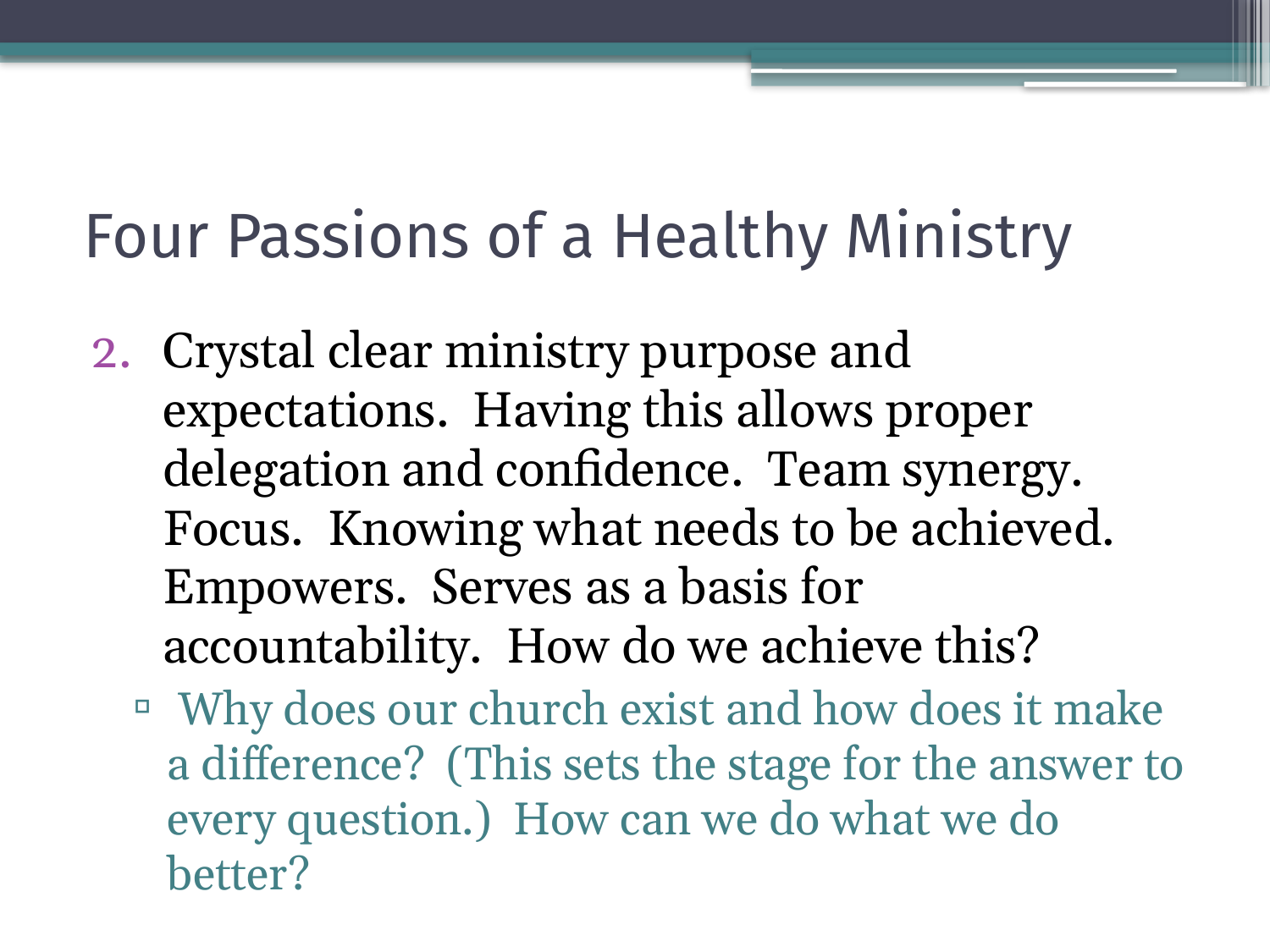

# Four Passions of a Healthy Ministry
Crystal clear ministry purpose and expectations.  Having this allows proper delegation and confidence.  Team synergy.  Focus.  Knowing what needs to be achieved.  Empowers.  Serves as a basis for accountability.  How do we achieve this?
 Why does our church exist and how does it make a difference?  (This sets the stage for the answer to every question.)  How can we do what we do better?